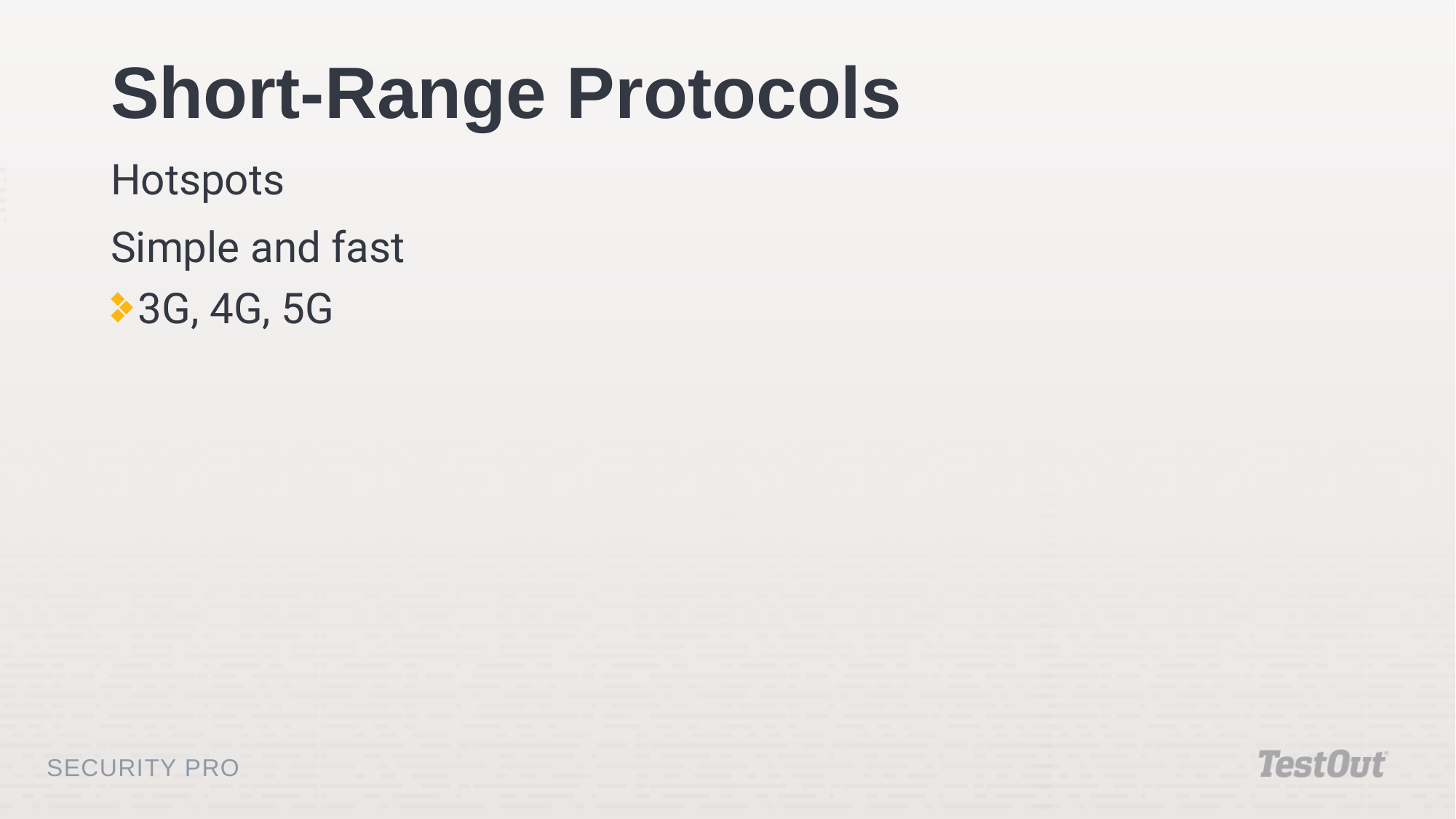

# Short-Range Protocols
Hotspots
Simple and fast
3G, 4G, 5G
Security Pro